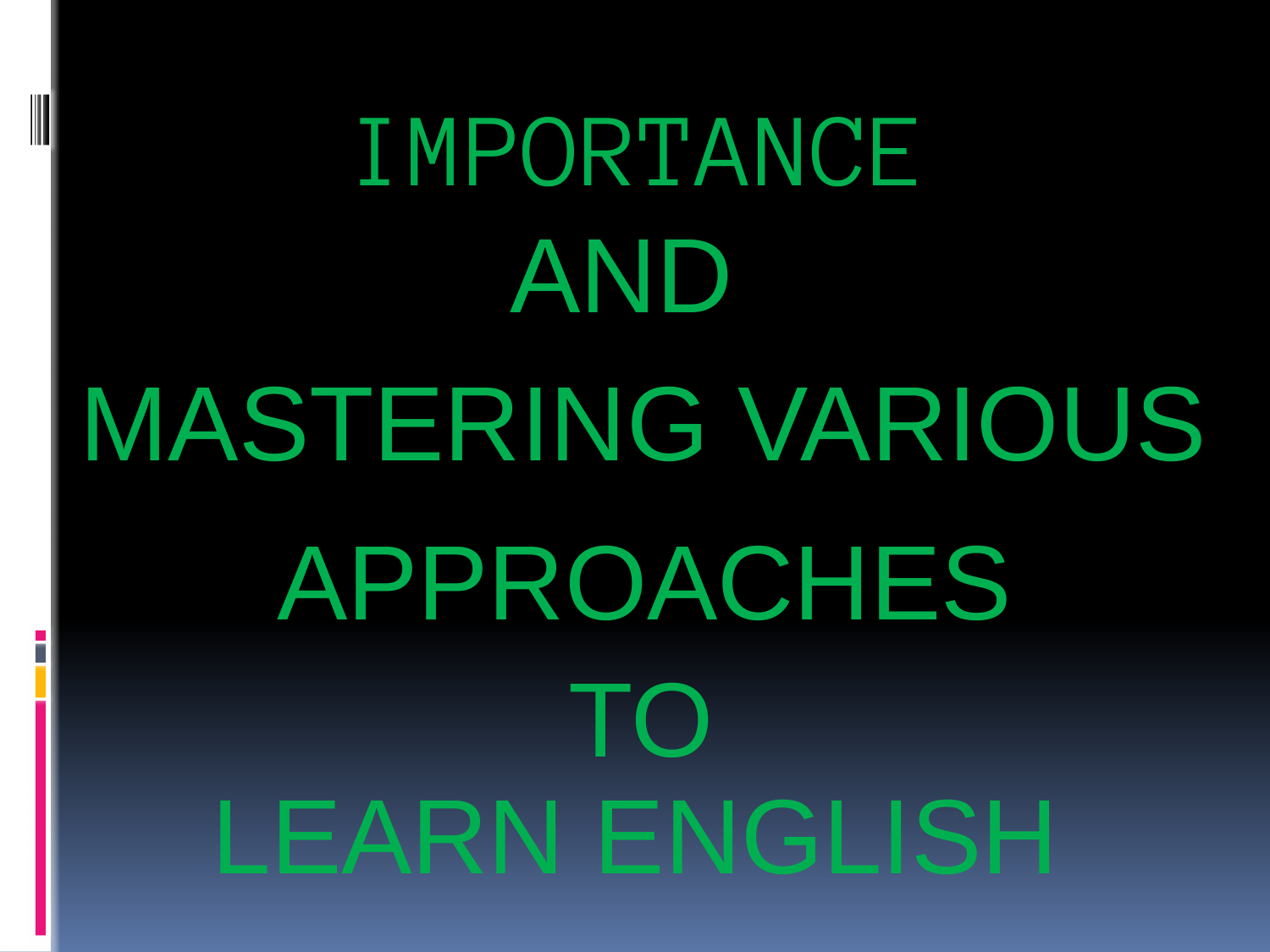

IMPORTANCE
AND
MASTERING VARIOUS
APPROACHES
TO
LEARN ENGLISH